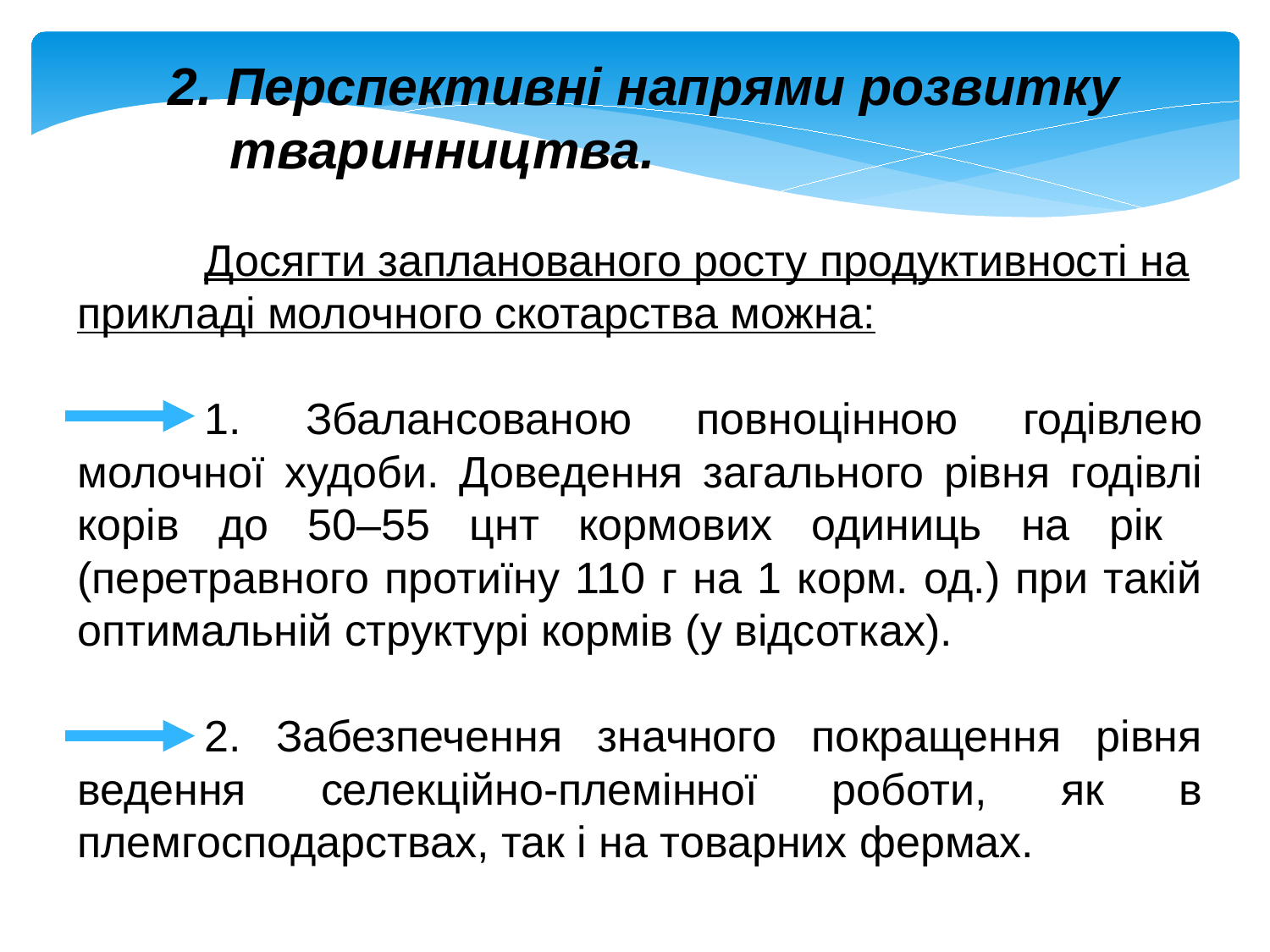

2. Перспективні напрями розвитку тваринництва.

	Досягти запланованого росту продуктивності на прикладі молочного скотарства можна:

	1. Збалансованою повноцінною годівлею молочної худоби. Доведення загального рівня годівлі корів до 50–55 цнт кормових одиниць на рік  (перетравного протиїну 110 г на 1 корм. од.) при такій оптимальній структурі кормів (у відсотках).

	2. Забезпечення значного покращення рівня ведення селекційно-племінної роботи, як в племгосподарствах, так і на товарних фермах.